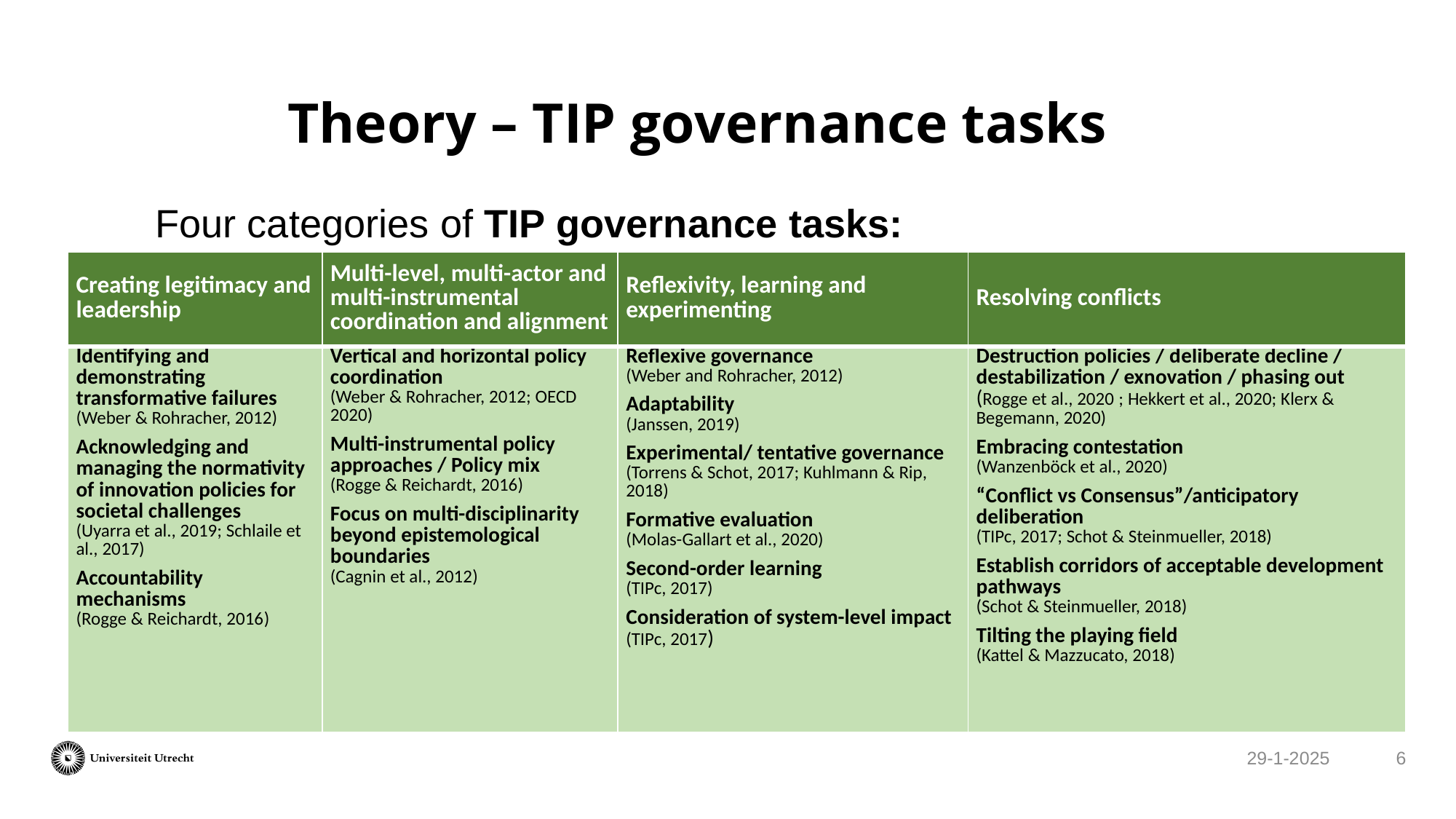

# Theory – TIP governance tasks
Four categories of TIP governance tasks:

| Creating legitimacy and leadership | Multi-level, multi-actor and multi-instrumental coordination and alignment | Reflexivity, learning and experimenting | Resolving conflicts |
| --- | --- | --- | --- |
| Identifying and demonstrating transformative failures (Weber & Rohracher, 2012) Acknowledging and managing the normativity of innovation policies for societal challenges (Uyarra et al., 2019; Schlaile et al., 2017) Accountability mechanisms (Rogge & Reichardt, 2016) | Vertical and horizontal policy coordination (Weber & Rohracher, 2012; OECD 2020) Multi-instrumental policy approaches / Policy mix (Rogge & Reichardt, 2016) Focus on multi-disciplinarity beyond epistemological boundaries (Cagnin et al., 2012) | Reflexive governance (Weber and Rohracher, 2012) Adaptability (Janssen, 2019) Experimental/ tentative governance (Torrens & Schot, 2017; Kuhlmann & Rip, 2018) Formative evaluation (Molas-Gallart et al., 2020) Second-order learning (TIPc, 2017) Consideration of system-level impact (TIPc, 2017) | Destruction policies / deliberate decline / destabilization / exnovation / phasing out (Rogge et al., 2020 ; Hekkert et al., 2020; Klerx & Begemann, 2020) Embracing contestation (Wanzenböck et al., 2020) “Conflict vs Consensus”/anticipatory deliberation (TIPc, 2017; Schot & Steinmueller, 2018) Establish corridors of acceptable development pathways (Schot & Steinmueller, 2018) Tilting the playing field (Kattel & Mazzucato, 2018) |

6
29-1-2025